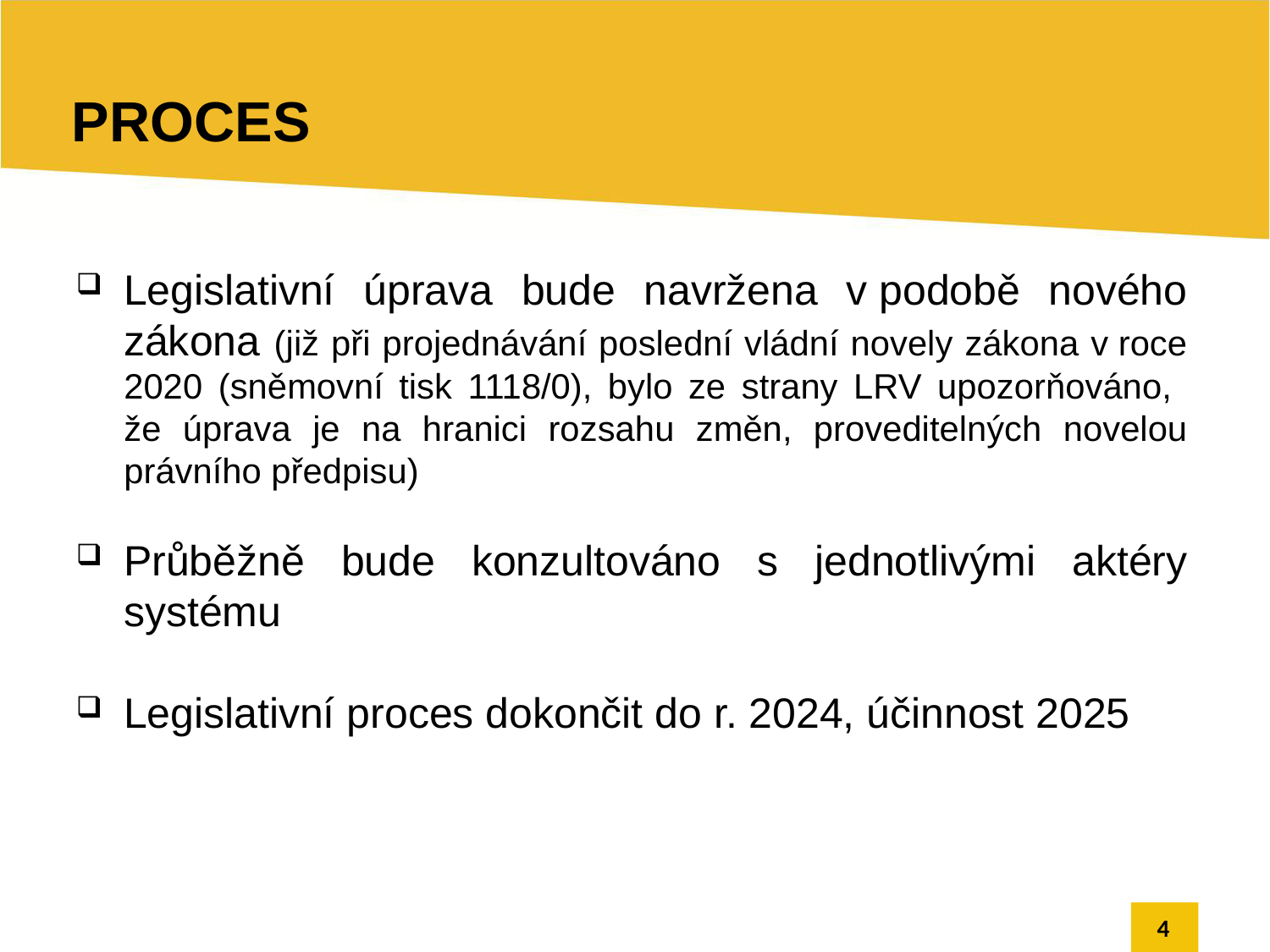

Proces
Legislativní úprava bude navržena v podobě nového zákona (již při projednávání poslední vládní novely zákona v roce 2020 (sněmovní tisk 1118/0), bylo ze strany LRV upozorňováno,
že úprava je na hranici rozsahu změn, proveditelných novelou právního předpisu)

Průběžně bude konzultováno s jednotlivými aktéry systému

Legislativní proces dokončit do r. 2024, účinnost 2025

4